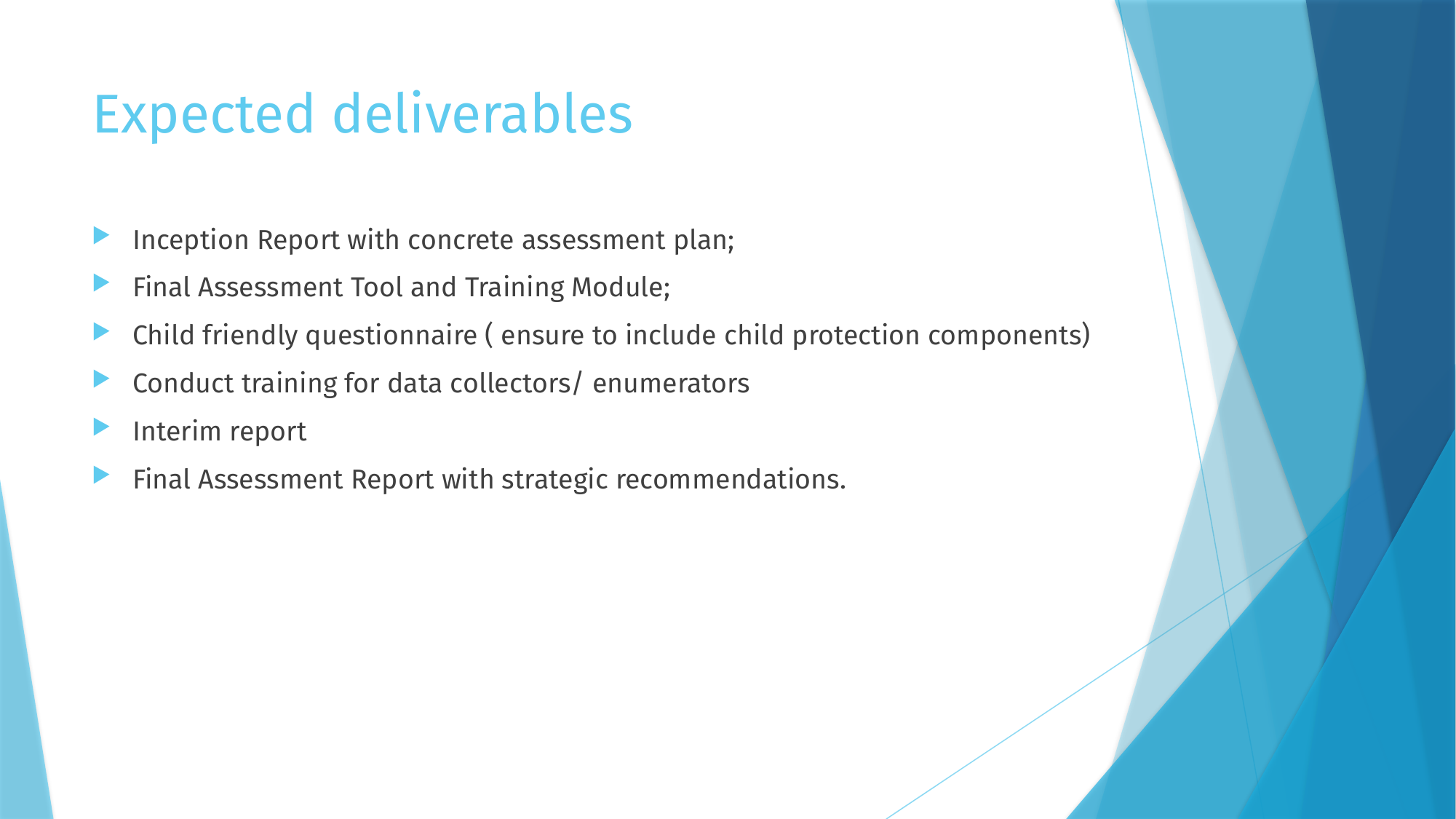

# Expected deliverables
Inception Report with concrete assessment plan;
Final Assessment Tool and Training Module;
Child friendly questionnaire ( ensure to include child protection components)
Conduct training for data collectors/ enumerators
Interim report
Final Assessment Report with strategic recommendations.